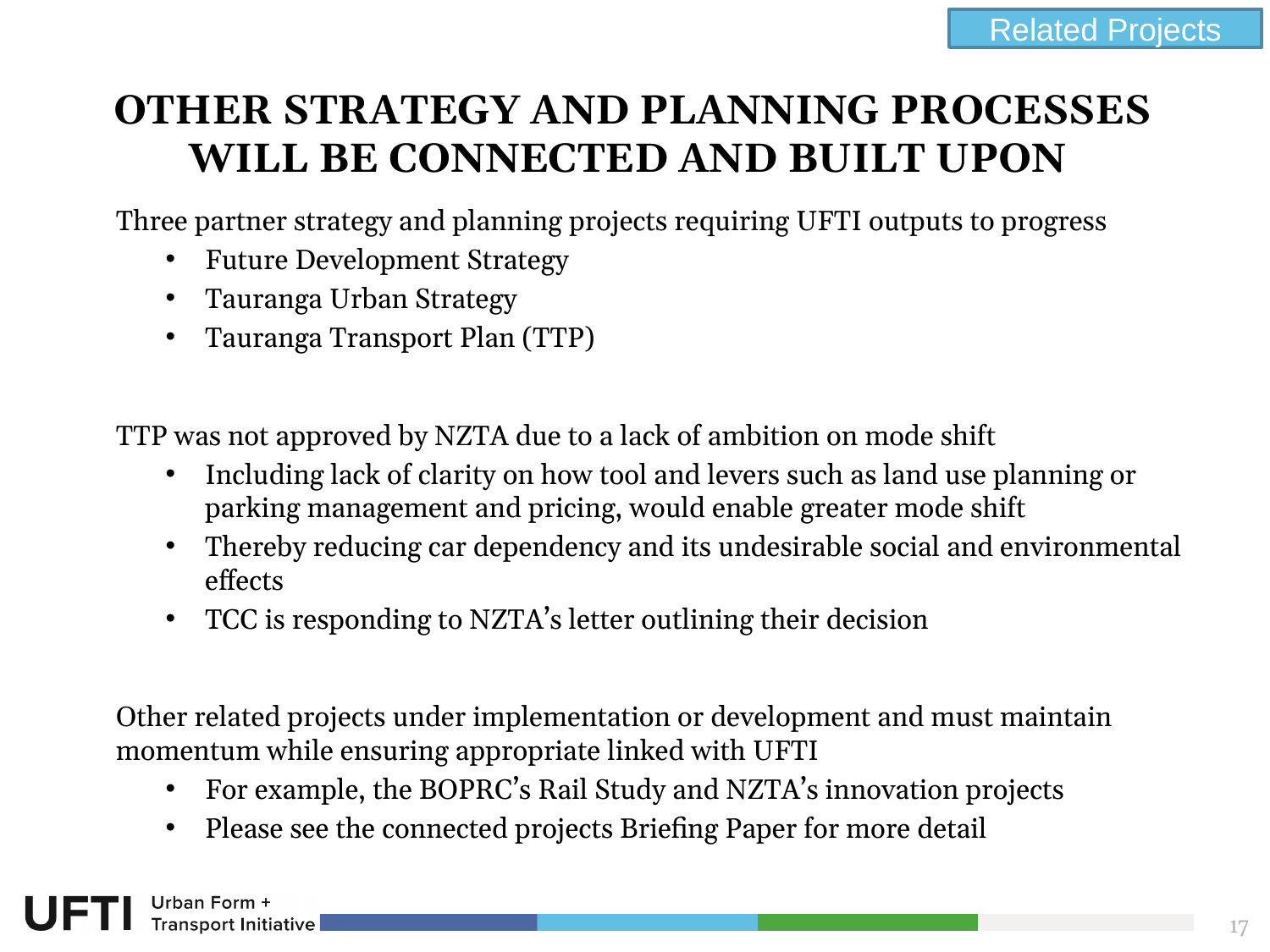

Related Projects
# Other strategy and planning processes will be connected and built upon
Three partner strategy and planning projects requiring UFTI outputs to progress
Future Development Strategy
Tauranga Urban Strategy
Tauranga Transport Plan (TTP)
TTP was not approved by NZTA due to a lack of ambition on mode shift
Including lack of clarity on how tool and levers such as land use planning or parking management and pricing, would enable greater mode shift
Thereby reducing car dependency and its undesirable social and environmental effects
TCC is responding to NZTA’s letter outlining their decision
Other related projects under implementation or development and must maintain momentum while ensuring appropriate linked with UFTI
For example, the BOPRC’s Rail Study and NZTA’s innovation projects
Please see the connected projects Briefing Paper for more detail
17